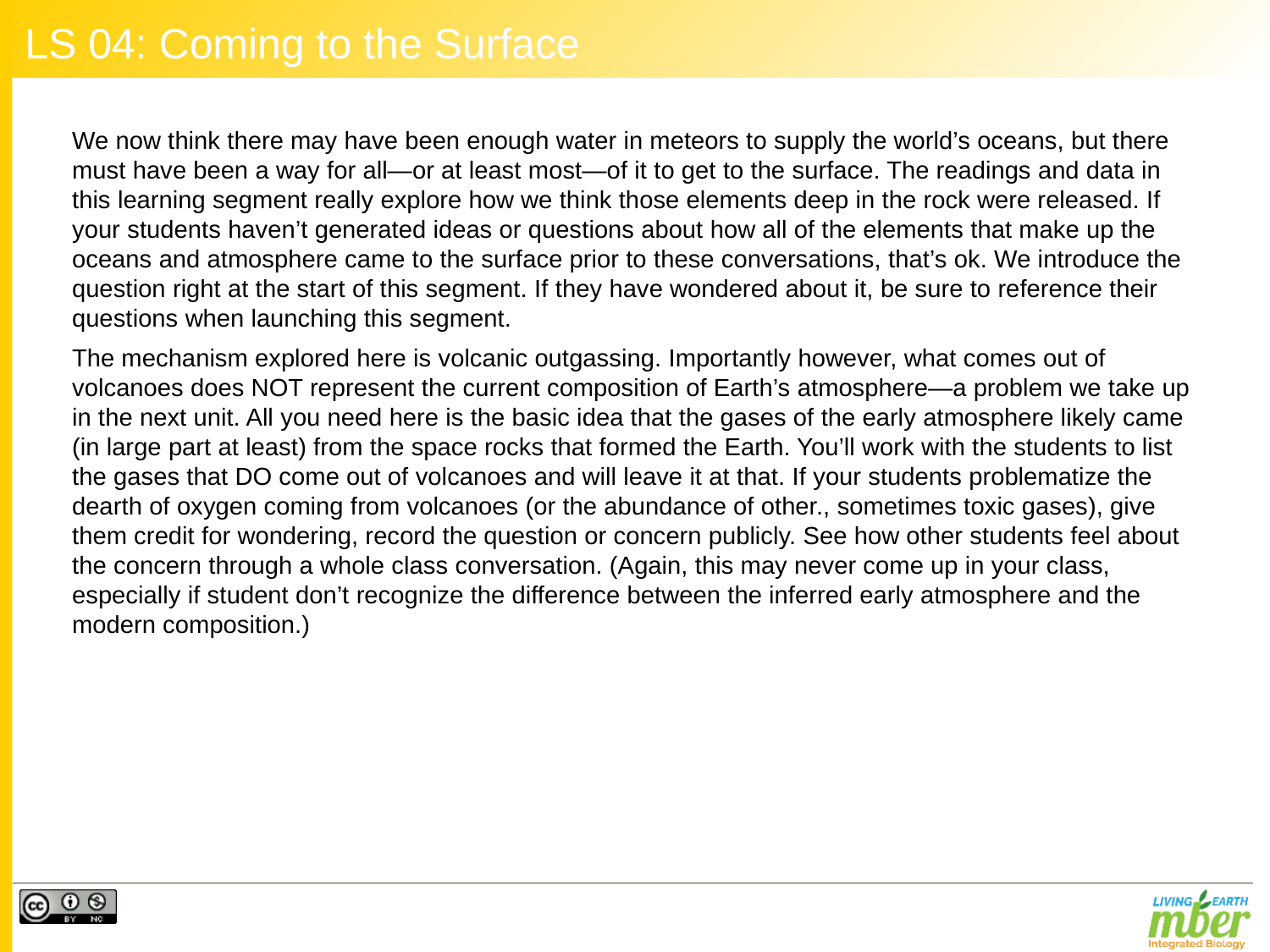

# LS 04: Coming to the Surface
We now think there may have been enough water in meteors to supply the world’s oceans, but there must have been a way for all—or at least most—of it to get to the surface. The readings and data in this learning segment really explore how we think those elements deep in the rock were released. If your students haven’t generated ideas or questions about how all of the elements that make up the oceans and atmosphere came to the surface prior to these conversations, that’s ok. We introduce the question right at the start of this segment. If they have wondered about it, be sure to reference their questions when launching this segment.
The mechanism explored here is volcanic outgassing. Importantly however, what comes out of volcanoes does NOT represent the current composition of Earth’s atmosphere—a problem we take up in the next unit. All you need here is the basic idea that the gases of the early atmosphere likely came (in large part at least) from the space rocks that formed the Earth. You’ll work with the students to list the gases that DO come out of volcanoes and will leave it at that. If your students problematize the dearth of oxygen coming from volcanoes (or the abundance of other., sometimes toxic gases), give them credit for wondering, record the question or concern publicly. See how other students feel about the concern through a whole class conversation. (Again, this may never come up in your class, especially if student don’t recognize the difference between the inferred early atmosphere and the modern composition.)